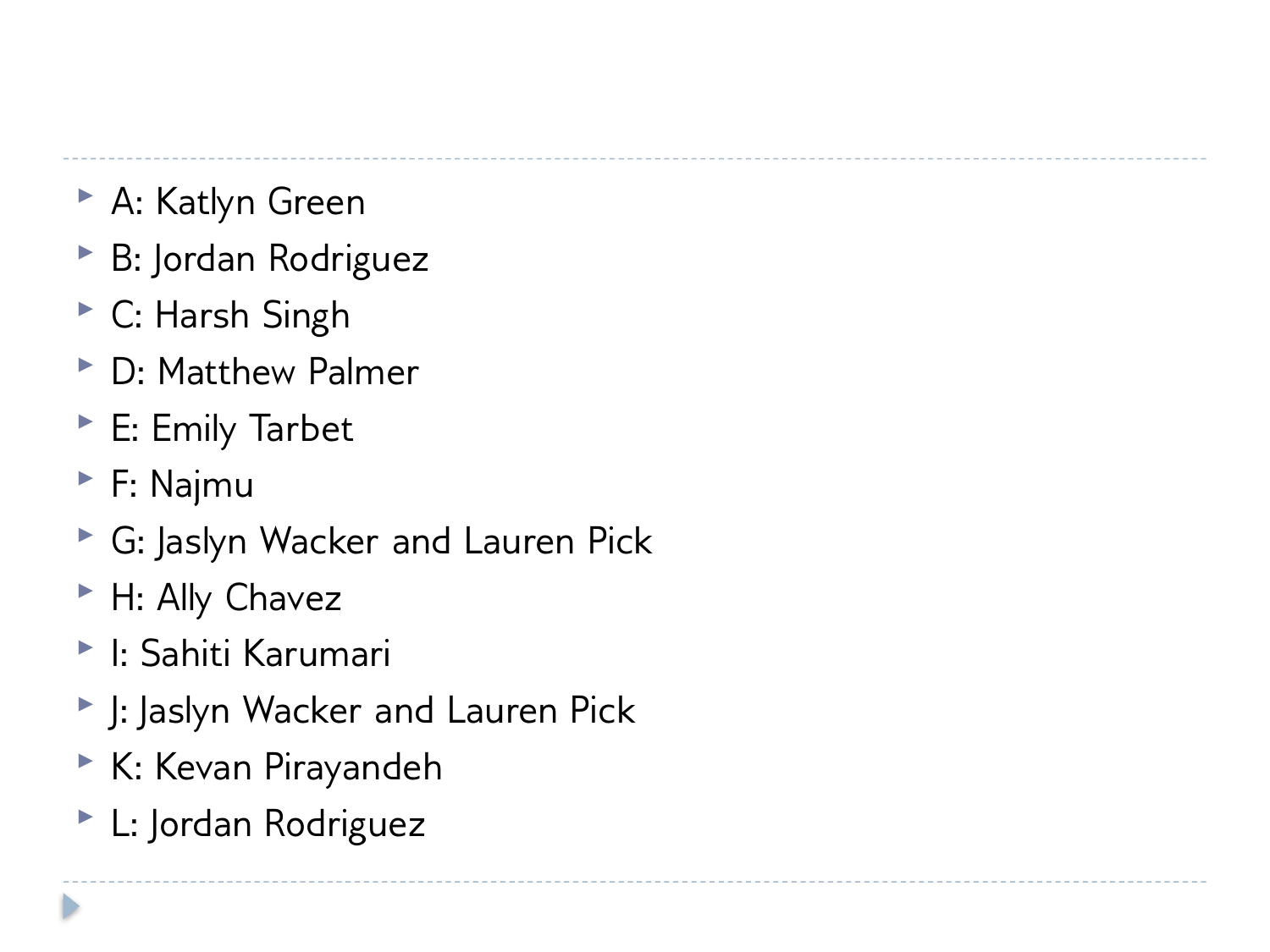

#
A: Katlyn Green
B: Jordan Rodriguez
C: Harsh Singh
D: Matthew Palmer
E: Emily Tarbet
F: Najmu
G: Jaslyn Wacker and Lauren Pick
H: Ally Chavez
I: Sahiti Karumari
J: Jaslyn Wacker and Lauren Pick
K: Kevan Pirayandeh
L: Jordan Rodriguez